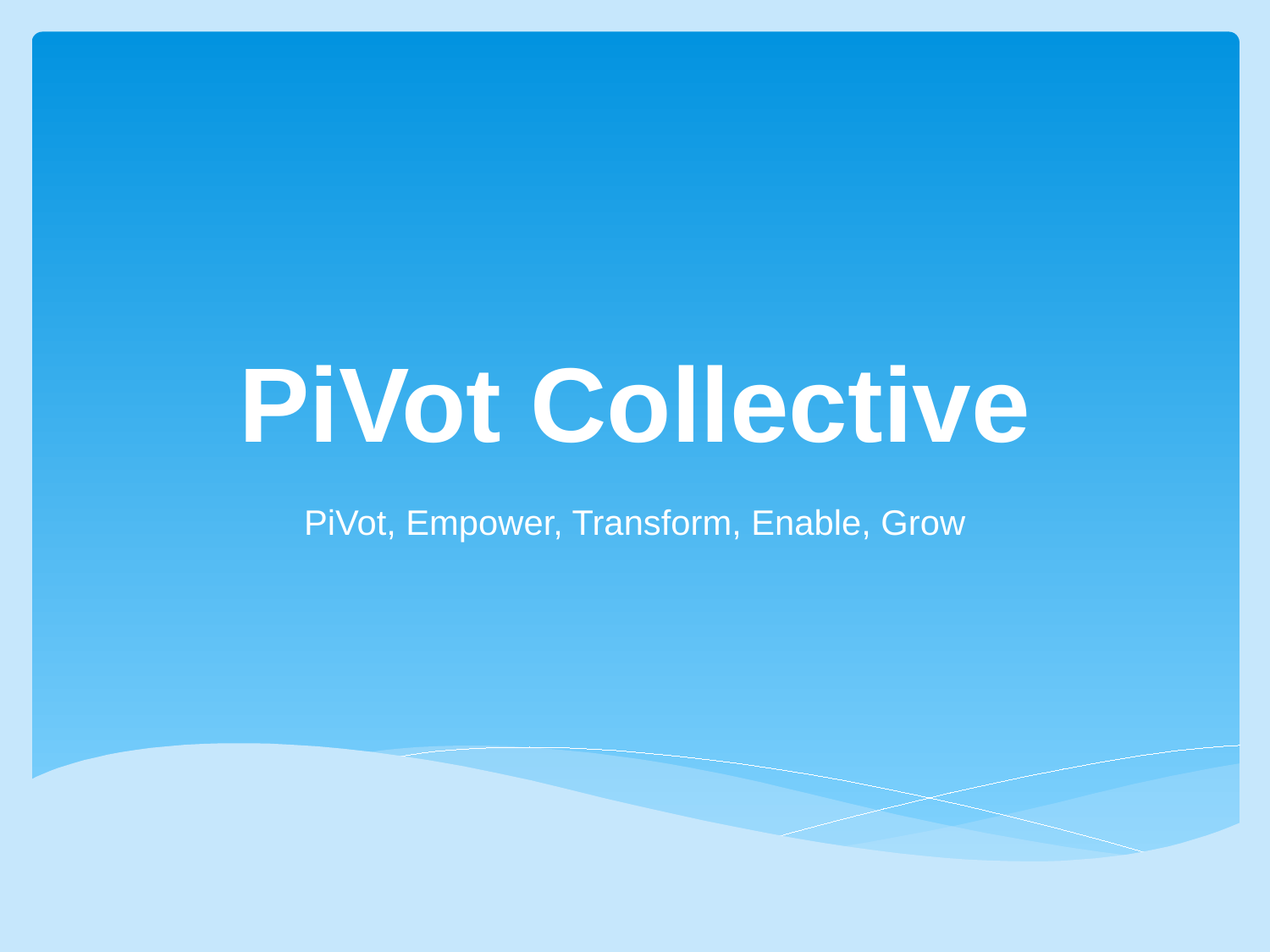

# PiVot Collective
PiVot, Empower, Transform, Enable, Grow